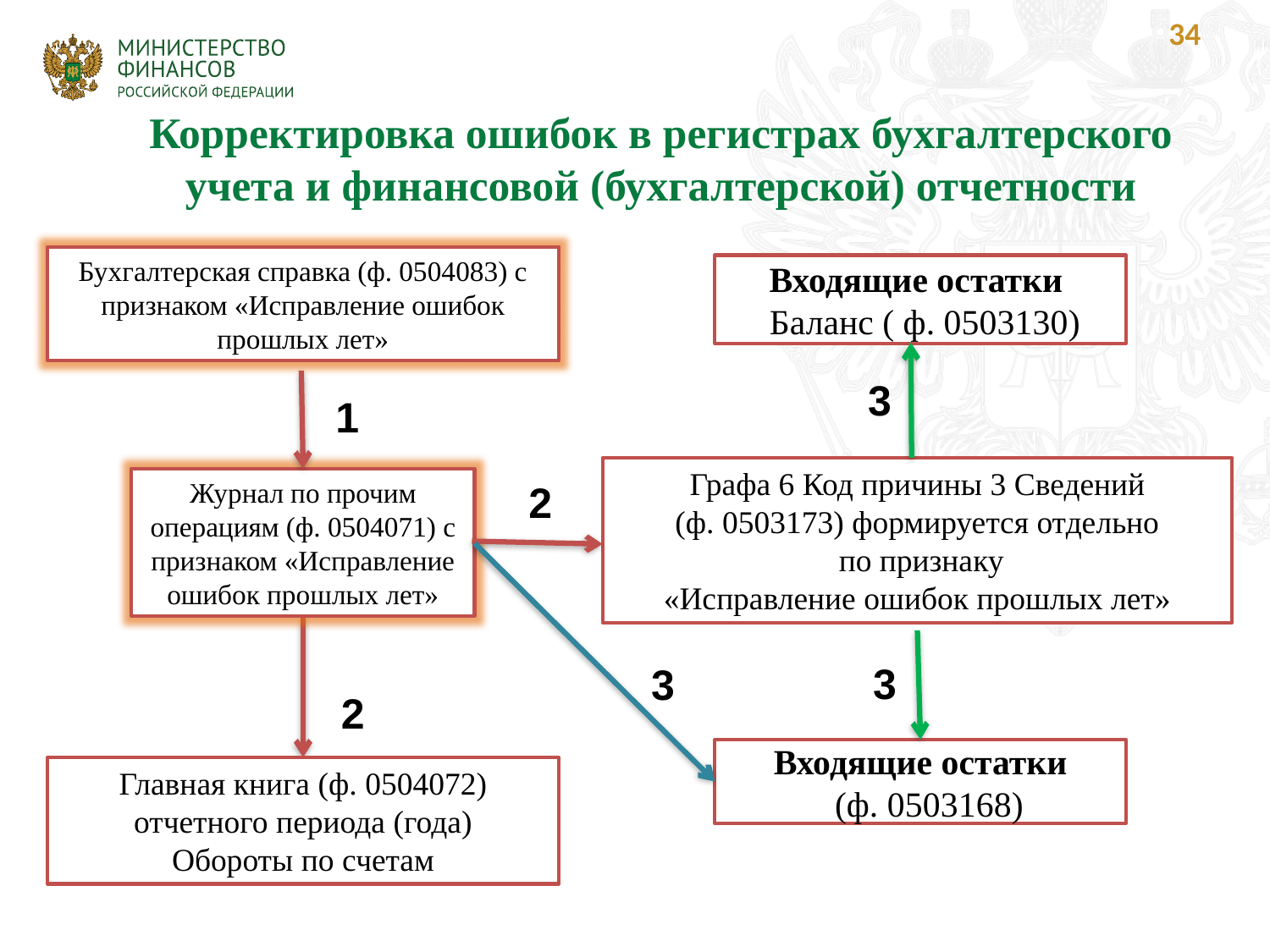

34
# Корректировка ошибок в регистрах бухгалтерского учета и финансовой (бухгалтерской) отчетности
Бухгалтерская справка (ф. 0504083) с признаком «Исправление ошибок прошлых лет»
Входящие остатки
 Баланс ( ф. 0503130)
1
Графа 6 Код причины 3 Сведений (ф. 0503173) формируется отдельно
 по признаку
«Исправление ошибок прошлых лет»
Журнал по прочим операциям (ф. 0504071) с признаком «Исправление ошибок прошлых лет»
3
3
2
Входящие остатки
  (ф. 0503168)
Главная книга (ф. 0504072)
отчетного периода (года)
Обороты по счетам
3
2